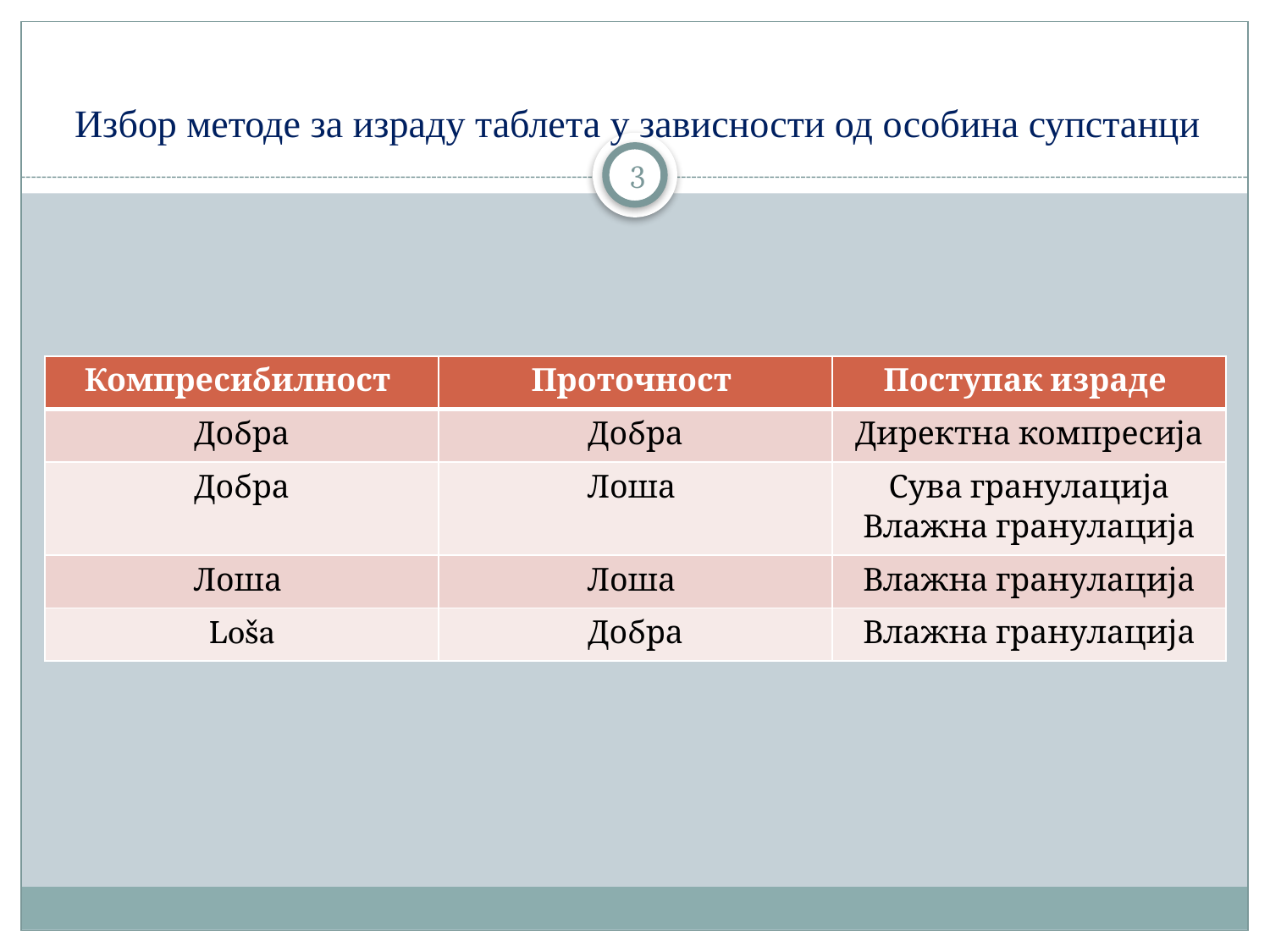

# Избор методе за израду таблета у зависности од особина супстанци
3
| Компресибилност | Проточност | Поступак израде |
| --- | --- | --- |
| Добра | Добра | Директна компресија |
| Добра | Лоша | Сува гранулација Влажна гранулација |
| Лоша | Лоша | Влажна гранулација |
| Loša | Добра | Влажна гранулација |